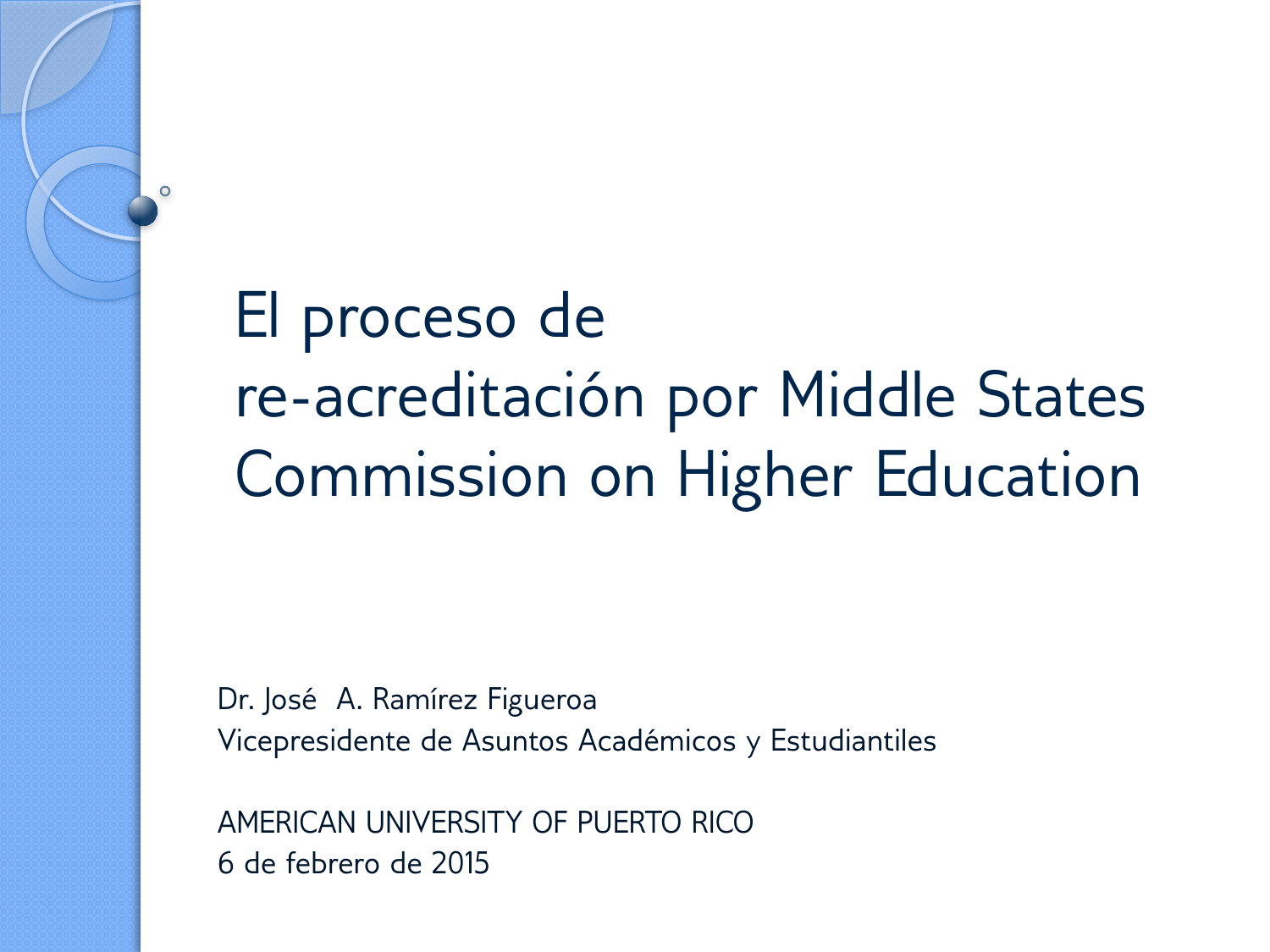

# El proceso de re-acreditación por Middle States Commission on Higher Education

Dr. José  A. Ramírez Figueroa
Vicepresidente de Asuntos Académicos y Estudiantiles

AMERICAN UNIVERSITY OF PUERTO RICO
6 de febrero de 2015